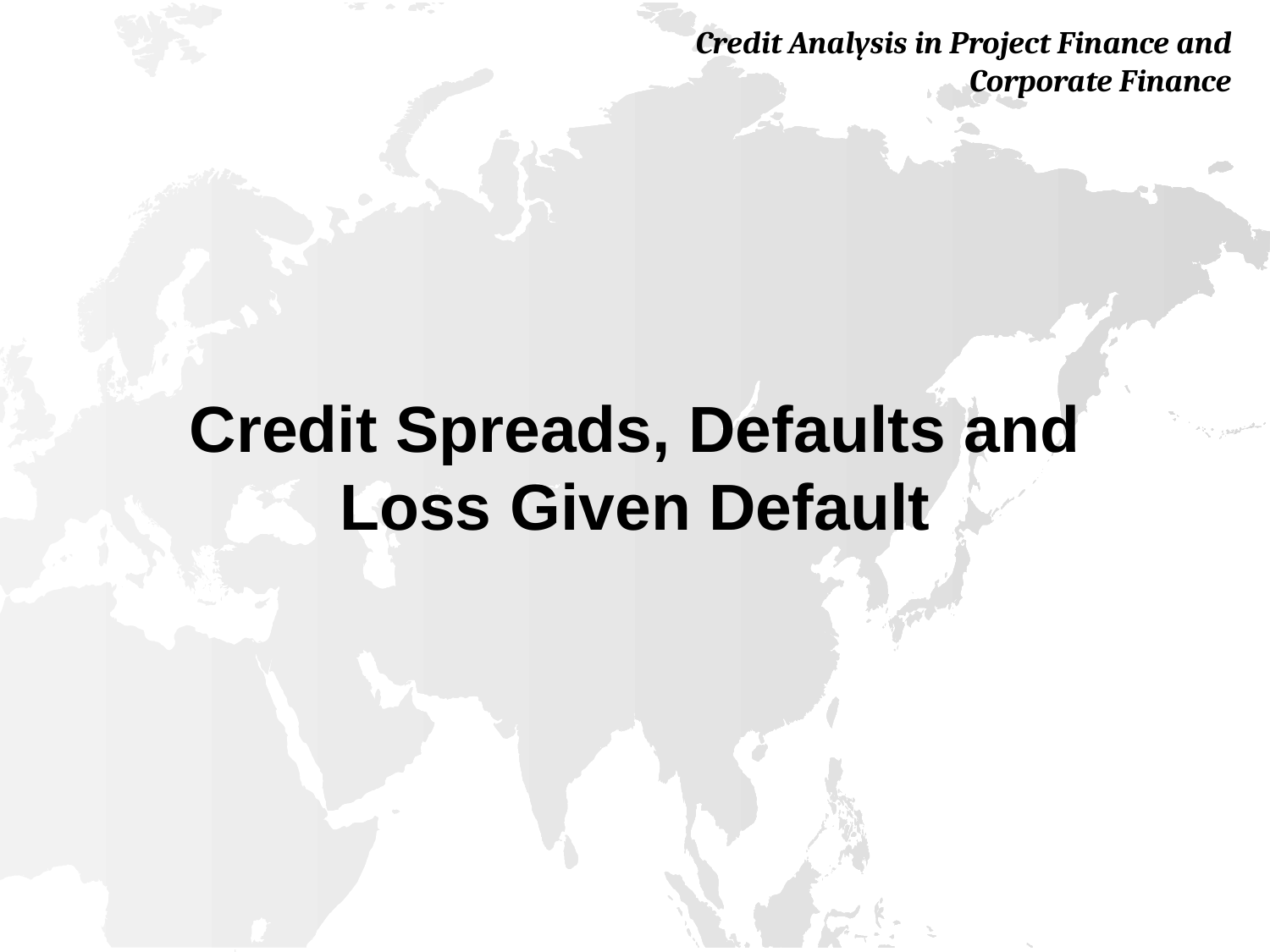

# Credit Spreads, Defaults and Loss Given Default